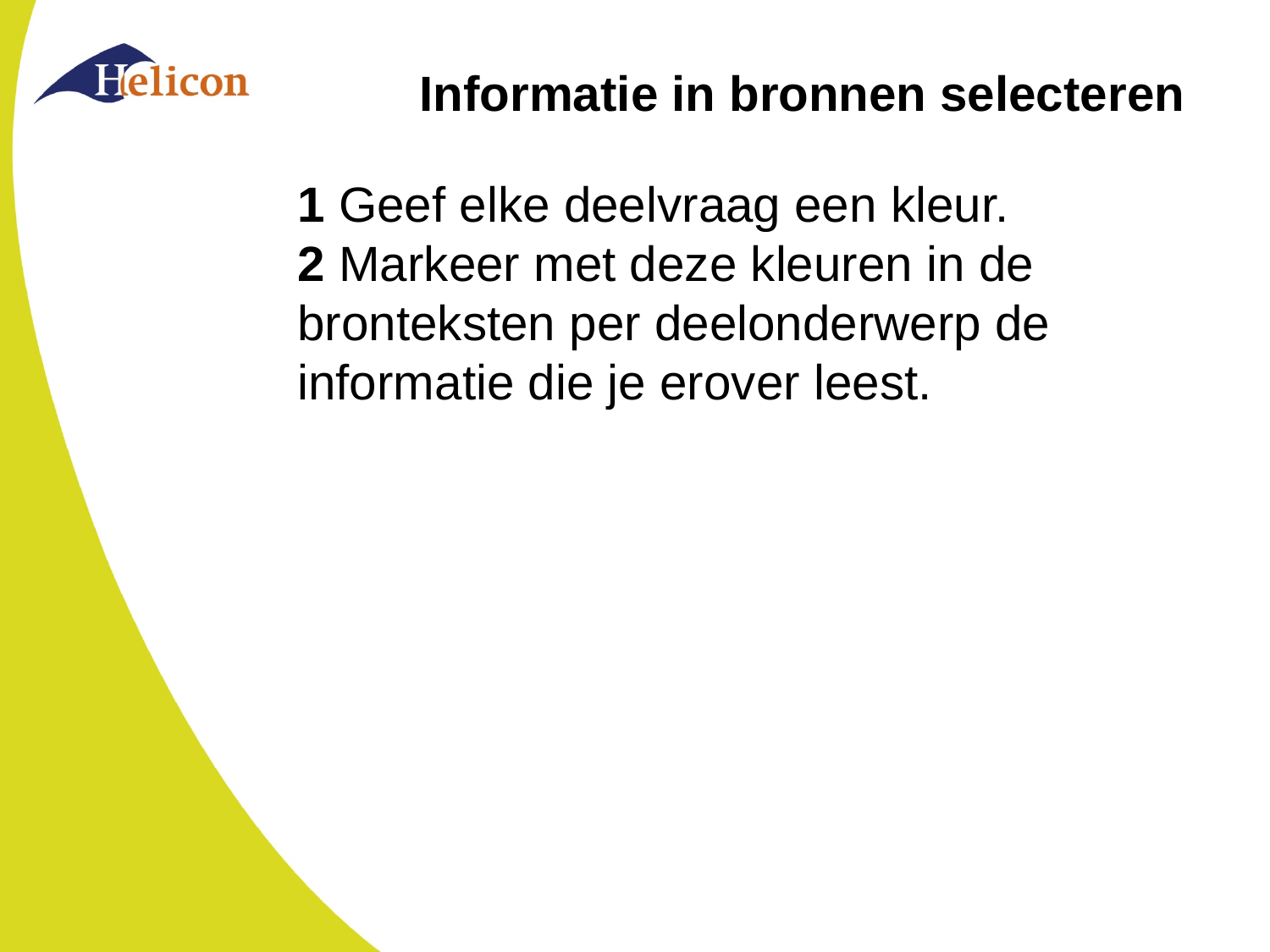

# Informatie in bronnen selecteren
1 Geef elke deelvraag een kleur.
2 Markeer met deze kleuren in de bronteksten per deelonderwerp de informatie die je erover leest.